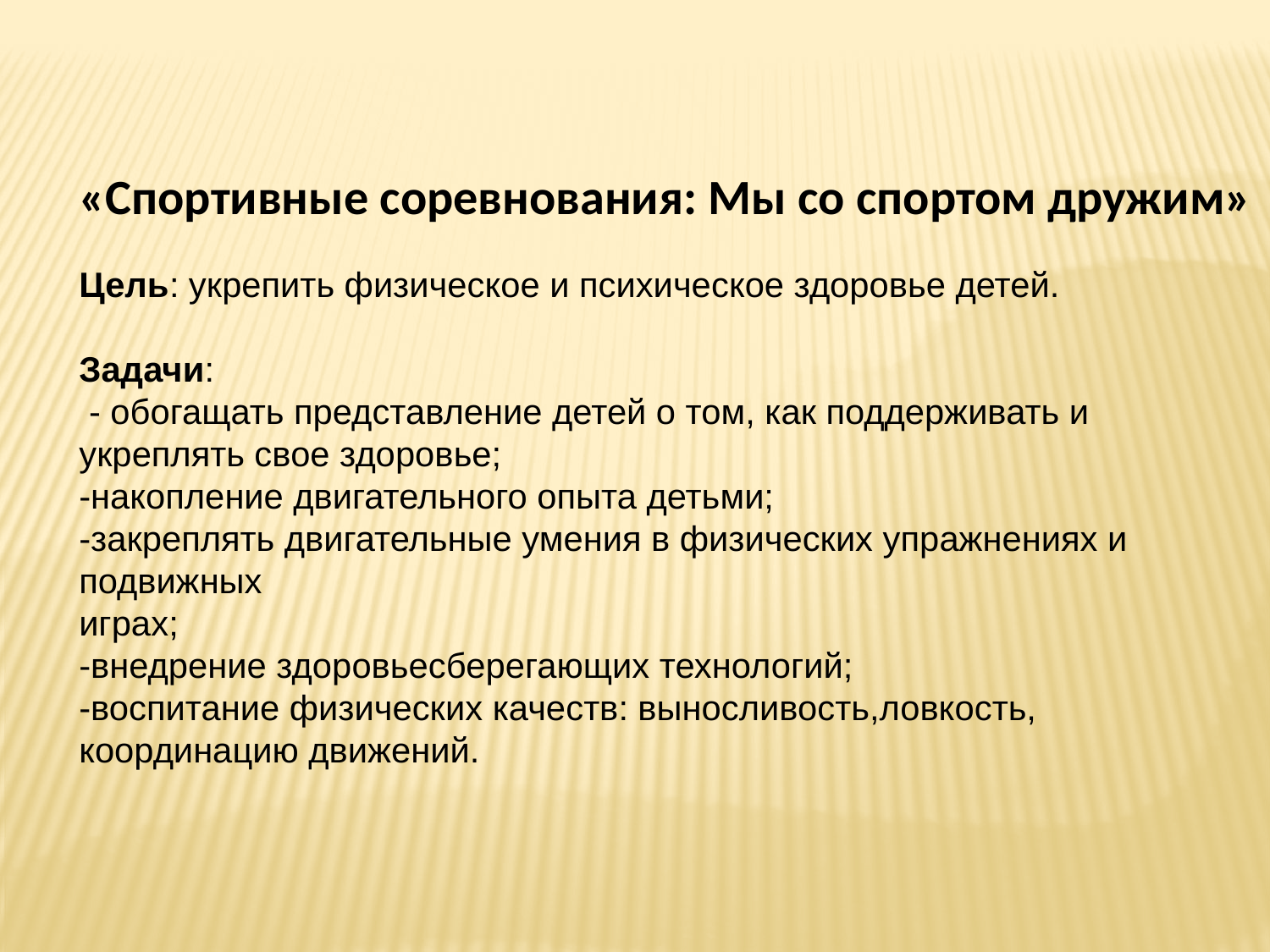

«Спортивные соревнования: Мы со спортом дружим»

Цель: укрепить физическое и психическое здоровье детей.

Задачи:
 - обогащать представление детей о том, как поддерживать и
укреплять свое здоровье;
-накопление двигательного опыта детьми;
-закреплять двигательные умения в физических упражнениях и
подвижных
играх;
-внедрение здоровьесберегающих технологий;
-воспитание физических качеств: выносливость,ловкость,
координацию движений.